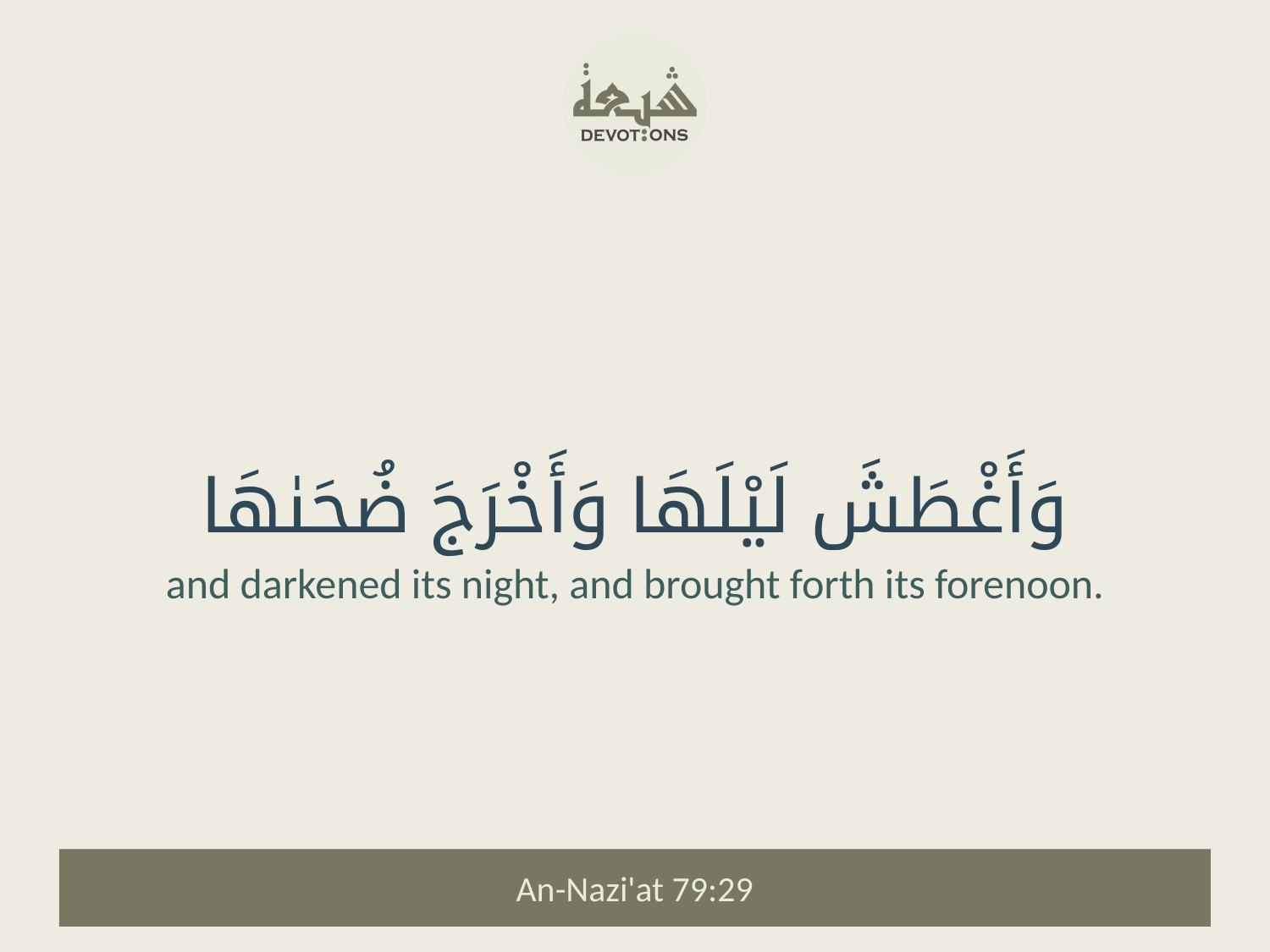

وَأَغْطَشَ لَيْلَهَا وَأَخْرَجَ ضُحَىٰهَا
and darkened its night, and brought forth its forenoon.
An-Nazi'at 79:29